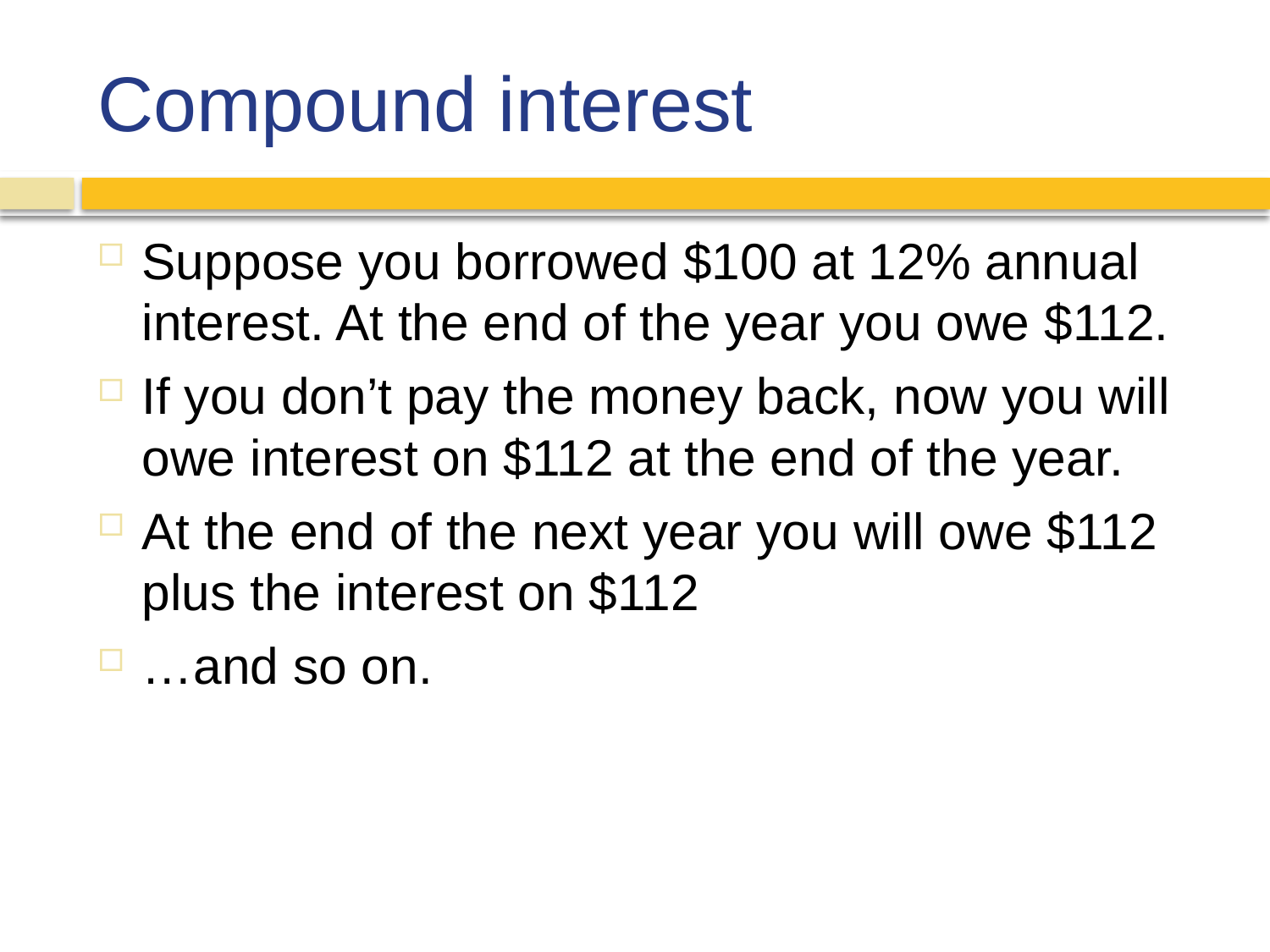

# Compound interest
Suppose you borrowed $100 at 12% annual interest. At the end of the year you owe $112.
If you don’t pay the money back, now you will owe interest on $112 at the end of the year.
At the end of the next year you will owe $112 plus the interest on $112
…and so on.